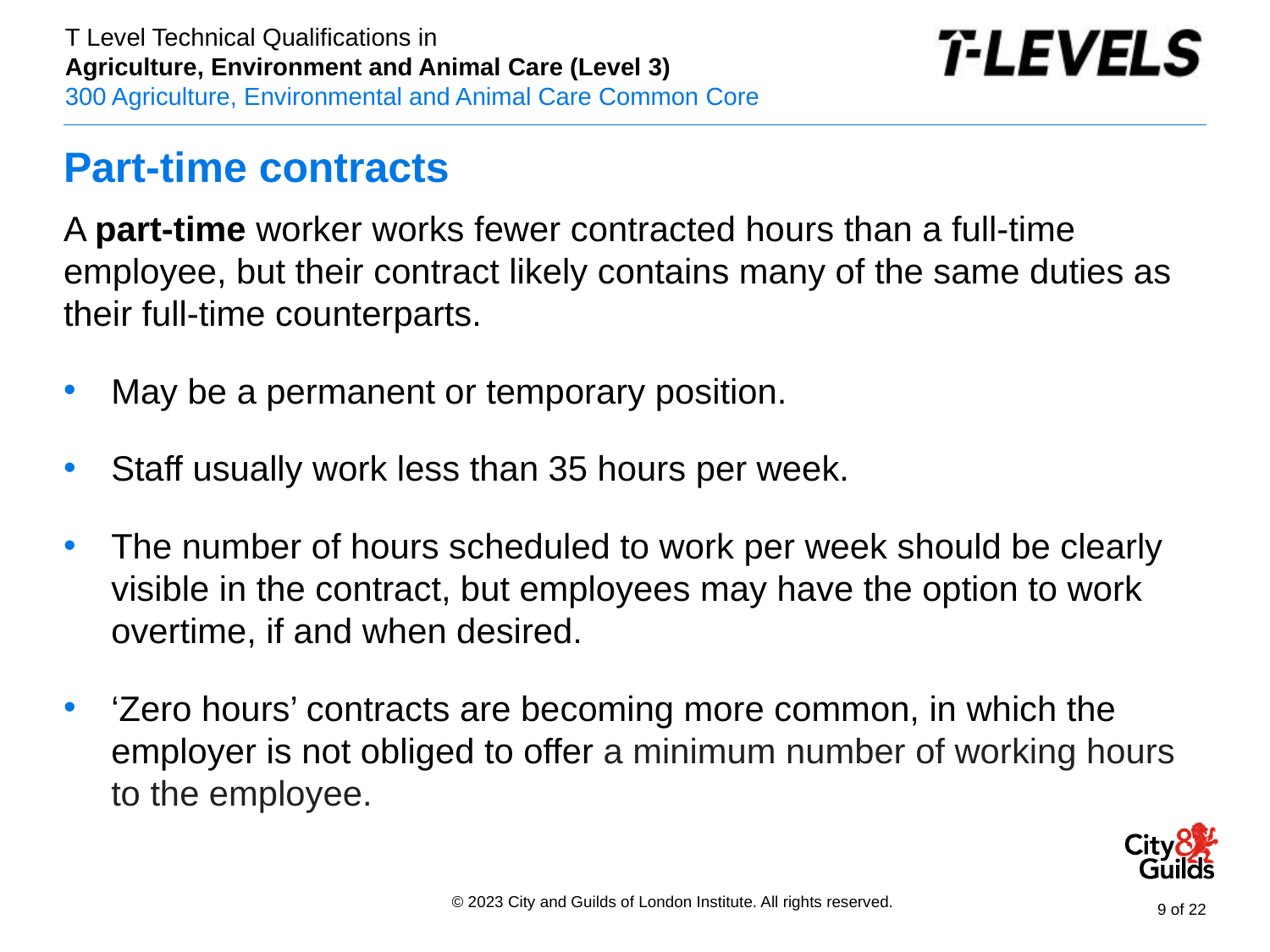

# Part-time contracts
A part-time worker works fewer contracted hours than a full-time employee, but their contract likely contains many of the same duties as their full-time counterparts.
May be a permanent or temporary position.
Staff usually work less than 35 hours per week.
The number of hours scheduled to work per week should be clearly visible in the contract, but employees may have the option to work overtime, if and when desired.
‘Zero hours’ contracts are becoming more common, in which the employer is not obliged to offer a minimum number of working hours to the employee.